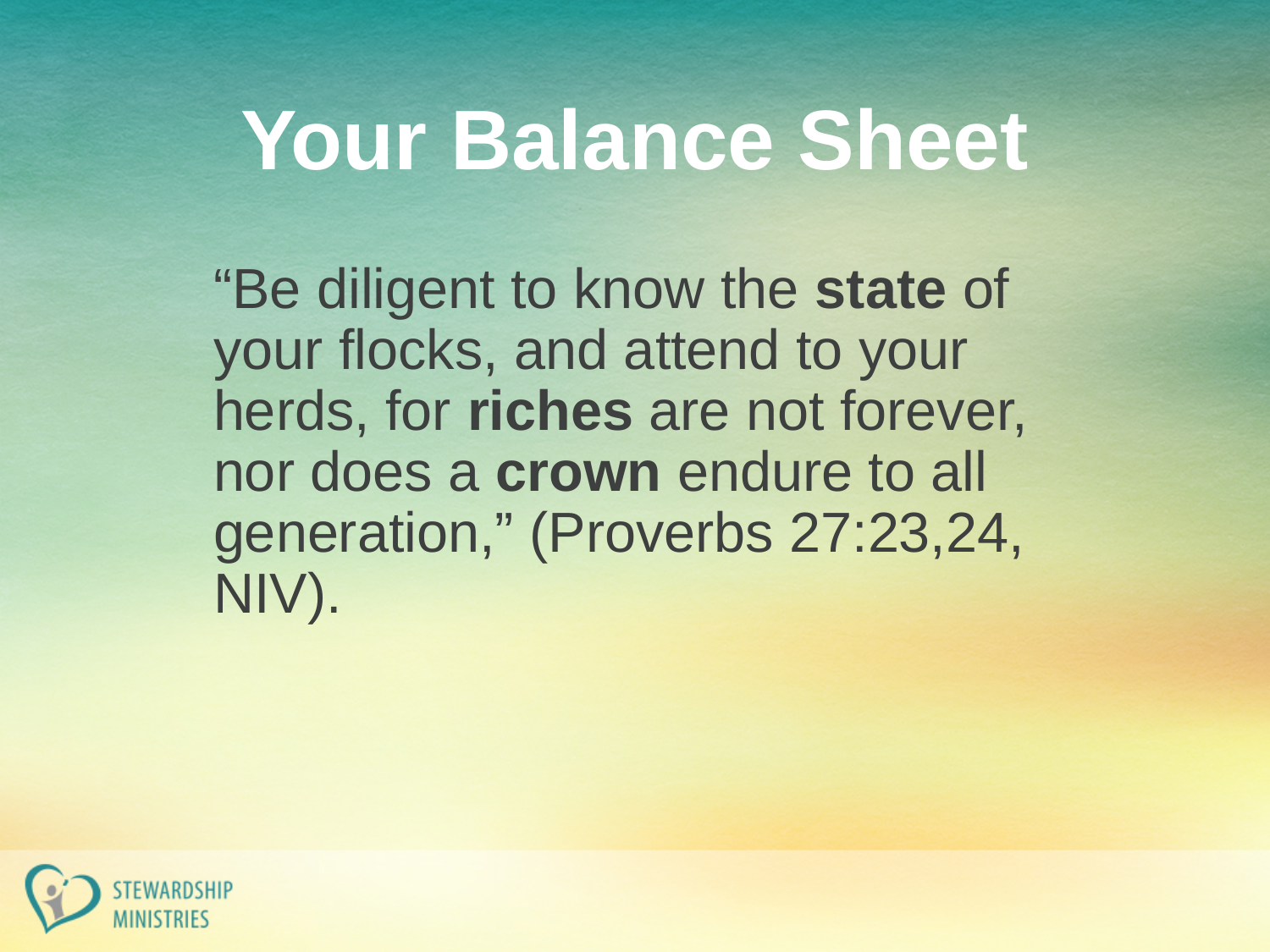

# Your Balance Sheet
“Be diligent to know the state of your flocks, and attend to your herds, for riches are not forever, nor does a crown endure to all generation,” (Proverbs 27:23,24, NIV).